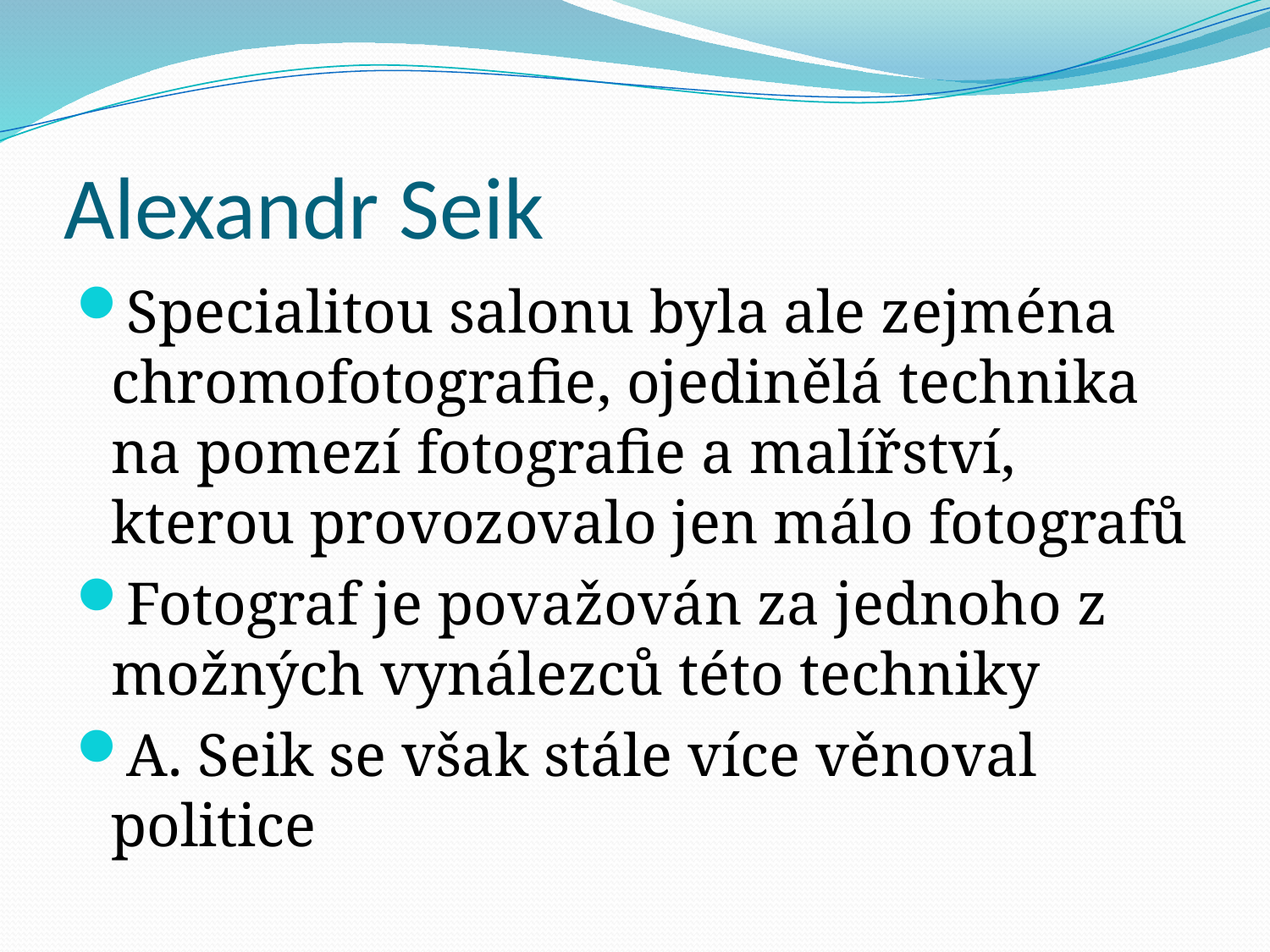

# Alexandr Seik
Specialitou salonu byla ale zejména chromofotografie, ojedinělá technika na pomezí fotografie a malířství, kterou provozovalo jen málo fotografů
Fotograf je považován za jednoho z možných vynálezců této techniky
A. Seik se však stále více věnoval politice